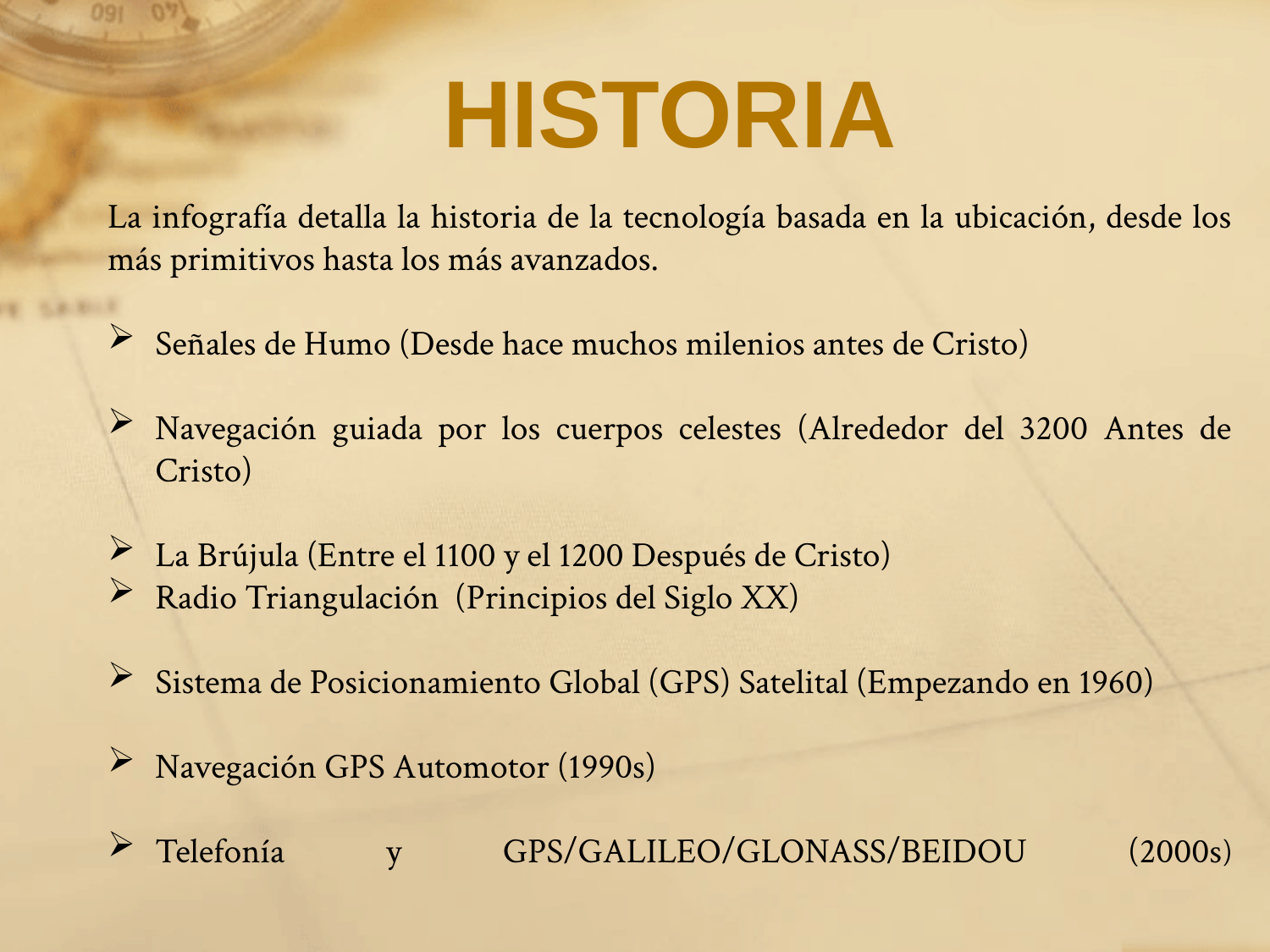

HISTORIA
La infografía detalla la historia de la tecnología basada en la ubicación, desde los más primitivos hasta los más avanzados.

Señales de Humo (Desde hace muchos milenios antes de Cristo)

Navegación guiada por los cuerpos celestes (Alrededor del 3200 Antes de Cristo)

La Brújula (Entre el 1100 y el 1200 Después de Cristo)
Radio Triangulación  (Principios del Siglo XX)

Sistema de Posicionamiento Global (GPS) Satelital (Empezando en 1960)

Navegación GPS Automotor (1990s)

Telefonía y GPS/GALILEO/GLONASS/BEIDOU (2000s)